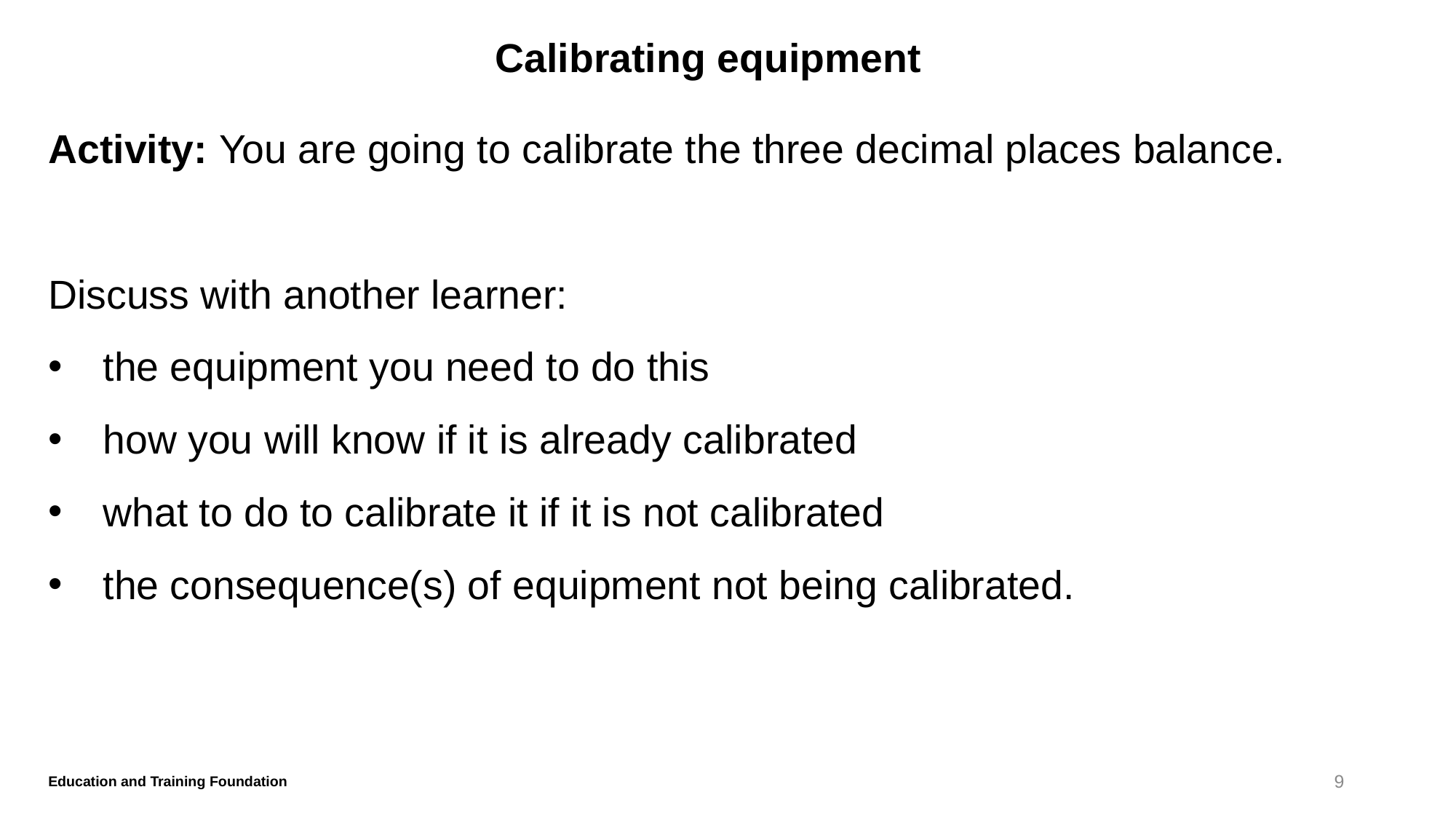

# Calibrating equipment
Activity: You are going to calibrate the three decimal places balance.

Discuss with another learner:
the equipment you need to do this
how you will know if it is already calibrated
what to do to calibrate it if it is not calibrated
the consequence(s) of equipment not being calibrated.

9
Education and Training Foundation